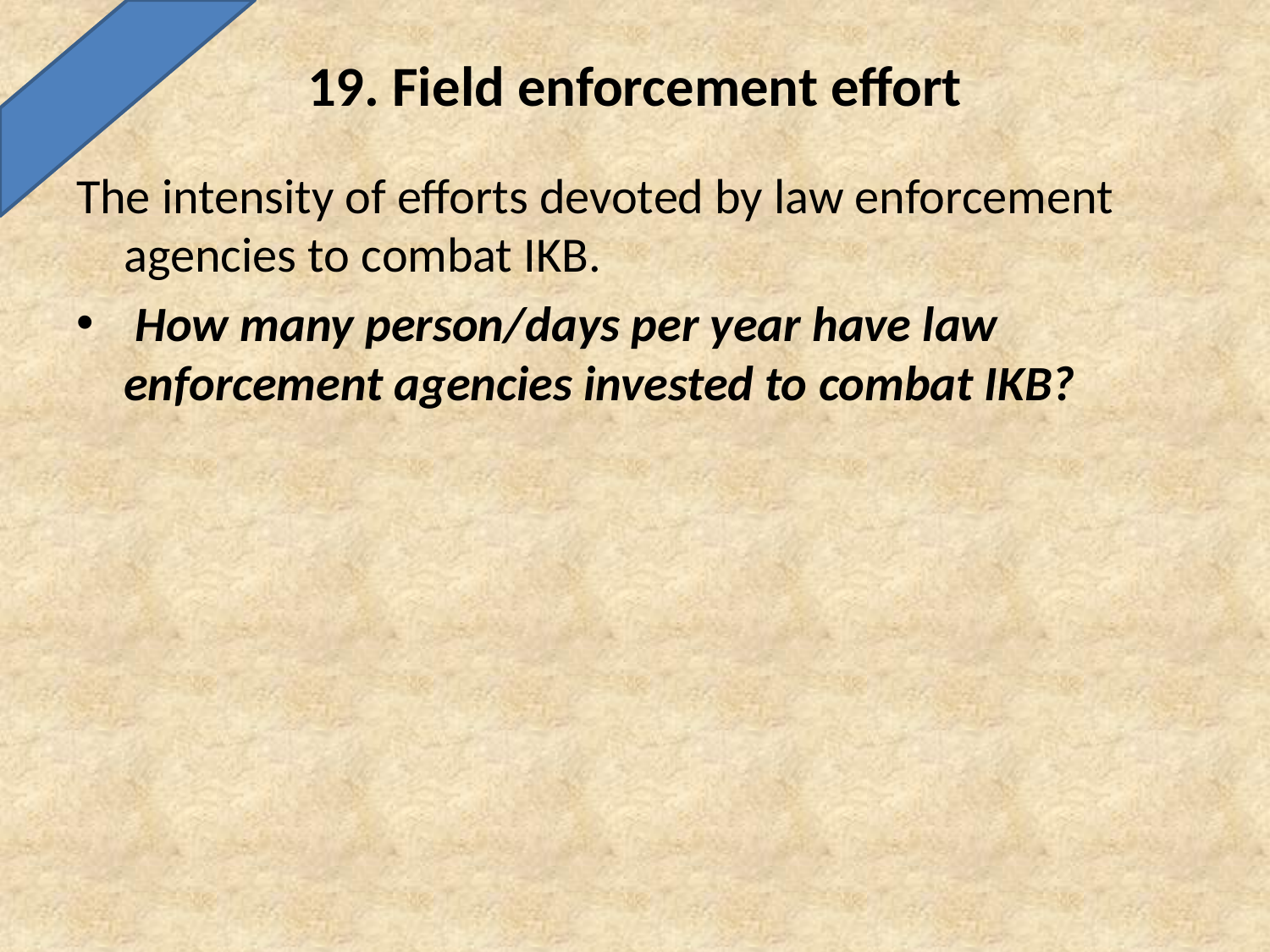

# 19. Field enforcement effort
The intensity of efforts devoted by law enforcement agencies to combat IKB.
 How many person/days per year have law enforcement agencies invested to combat IKB?